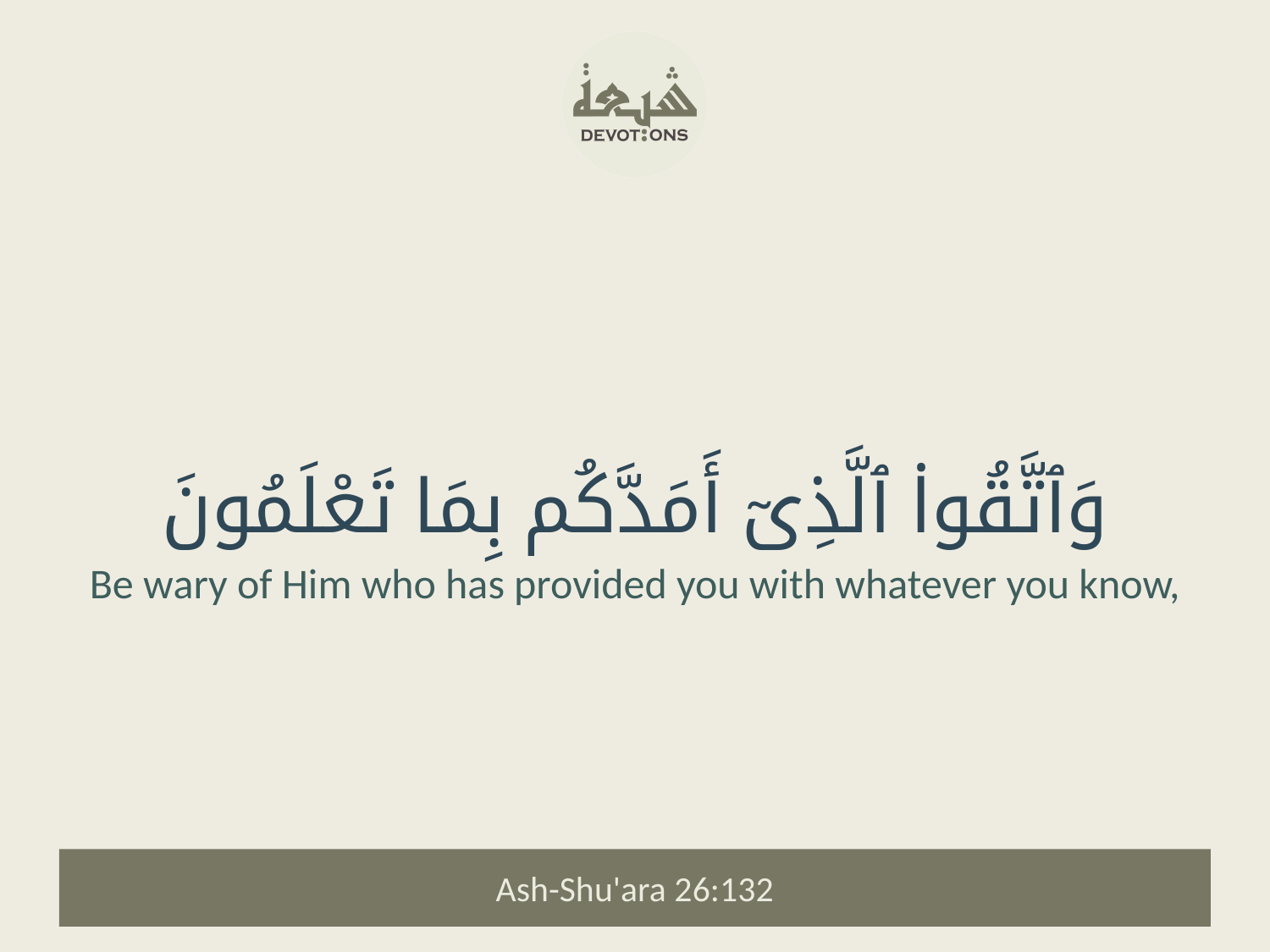

وَٱتَّقُوا۟ ٱلَّذِىٓ أَمَدَّكُم بِمَا تَعْلَمُونَ
Be wary of Him who has provided you with whatever you know,
Ash-Shu'ara 26:132